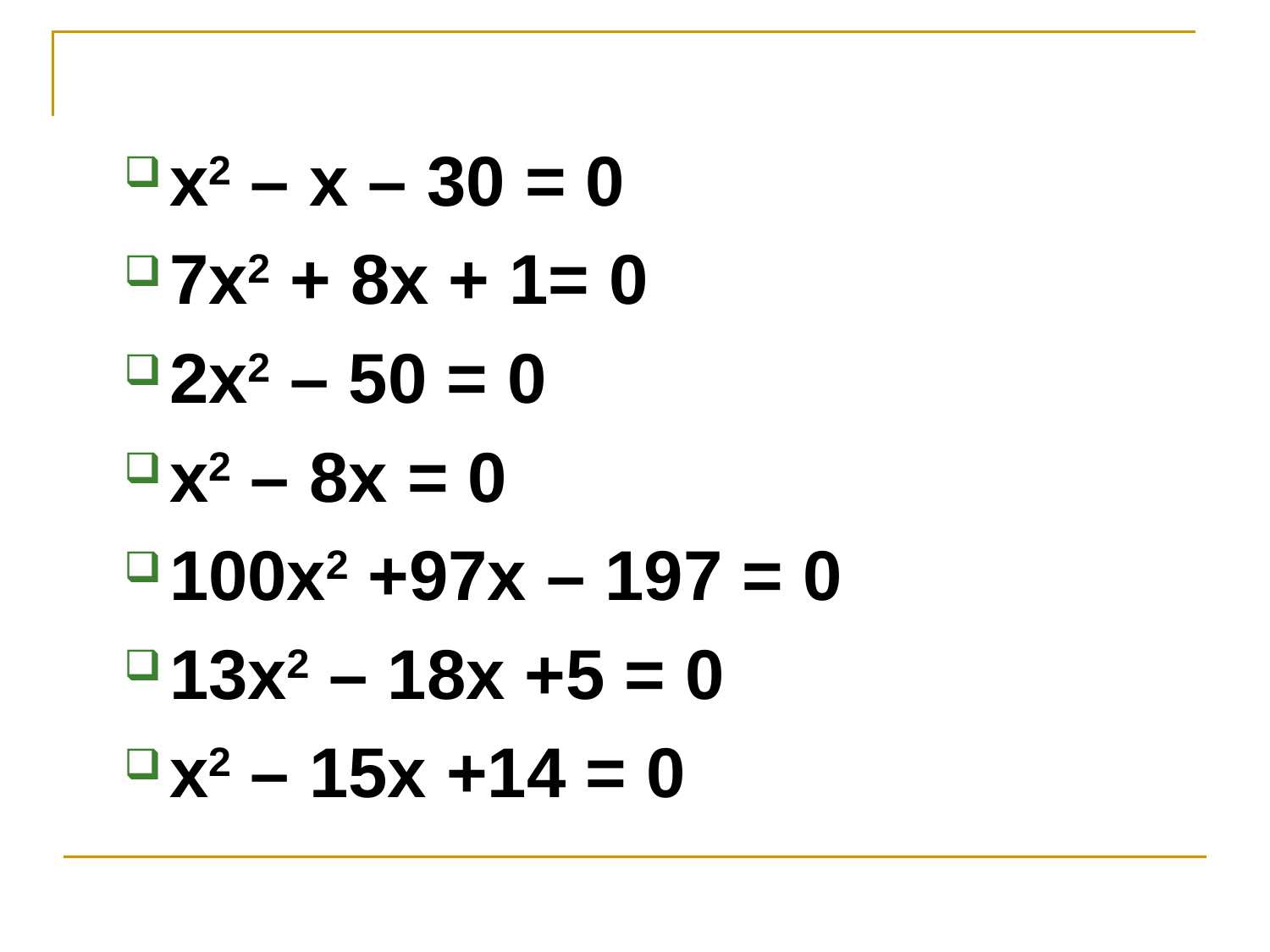

х2 – х – 30 = 0
7х2 + 8х + 1= 0
2х2 – 50 = 0
х2 – 8х = 0
100х2 +97х – 197 = 0
13х2 – 18х +5 = 0
х2 – 15х +14 = 0